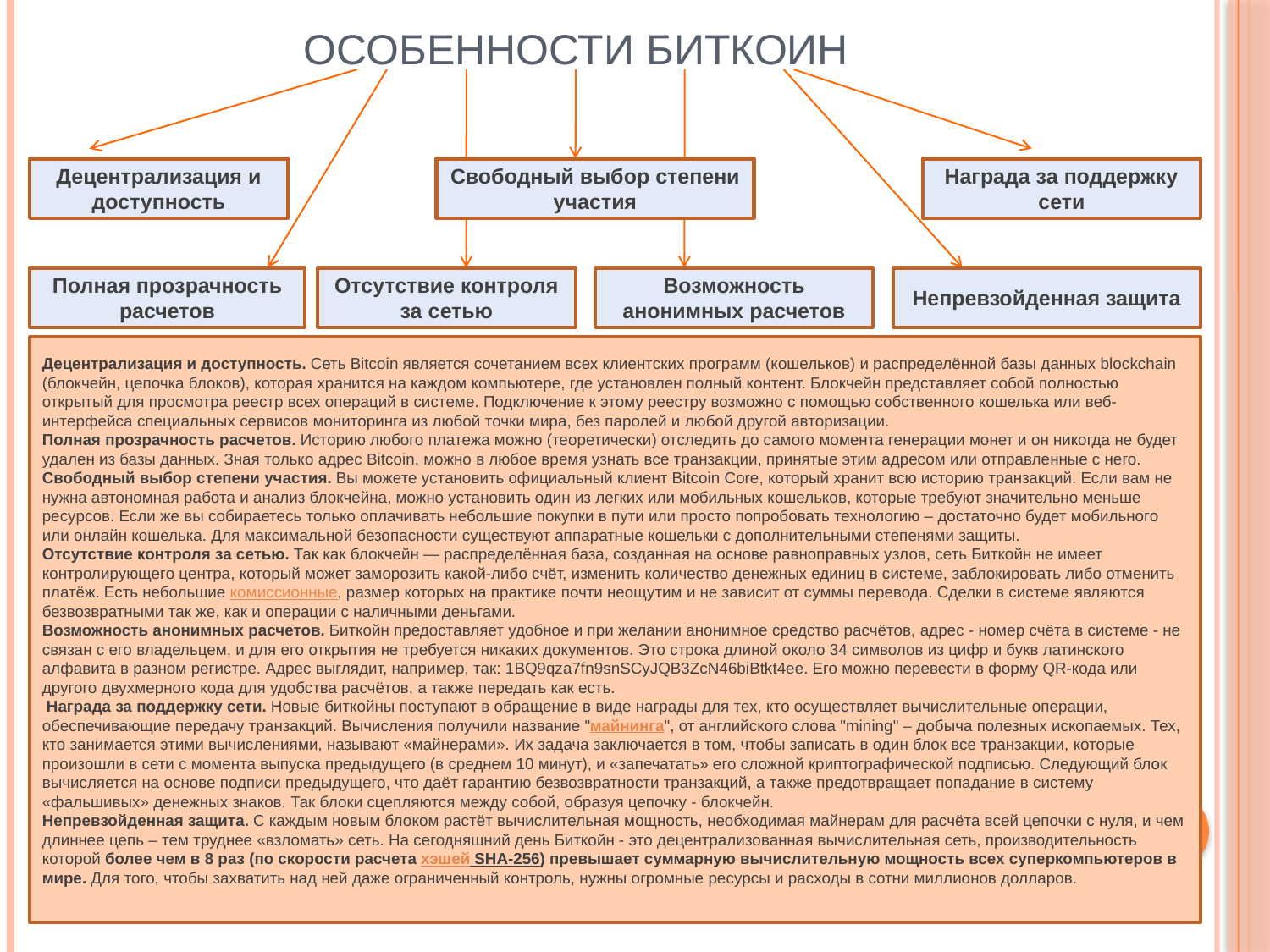

# Особенности биткоин
Децентрализация и доступность
Свободный выбор степени участия
Награда за поддержку сети
Полная прозрачность расчетов
Отсутствие контроля за сетью
Возможность анонимных расчетов
Непревзойденная защита
Децентрализация и доступность. Сеть Bitcoin является сочетанием всех клиентских программ (кошельков) и распределённой базы данных blockchain (блокчейн, цепочка блоков), которая хранится на каждом компьютере, где установлен полный контент. Блокчейн представляет собой полностью открытый для просмотра реестр всех операций в системе. Подключение к этому реестру возможно с помощью собственного кошелька или веб-интерфейса специальных сервисов мониторинга из любой точки мира, без паролей и любой другой авторизации.
Полная прозрачность расчетов. Историю любого платежа можно (теоретически) отследить до самого момента генерации монет и он никогда не будет удален из базы данных. Зная только адрес Bitcoin, можно в любое время узнать все транзакции, принятые этим адресом или отправленные с него.
Свободный выбор степени участия. Вы можете установить официальный клиент Bitcoin Core, который хранит всю историю транзакций. Если вам не нужна автономная работа и анализ блокчейна, можно установить один из легких или мобильных кошельков, которые требуют значительно меньше ресурсов. Если же вы собираетесь только оплачивать небольшие покупки в пути или просто попробовать технологию – достаточно будет мобильного или онлайн кошелька. Для максимальной безопасности существуют аппаратные кошельки с дополнительными степенями защиты.
Отсутствие контроля за сетью. Так как блокчейн — распределённая база, созданная на основе равноправных узлов, сеть Биткойн не имеет контролирующего центра, который может заморозить какой-либо счёт, изменить количество денежных единиц в системе, заблокировать либо отменить платёж. Есть небольшие комиссионные, размер которых на практике почти неощутим и не зависит от суммы перевода. Сделки в системе являются безвозвратными так же, как и операции с наличными деньгами.
Возможность анонимных расчетов. Биткойн предоставляет удобное и при желании анонимное средство расчётов, адрес - номер счёта в системе - не связан с его владельцем, и для его открытия не требуется никаких документов. Это строка длиной около 34 символов из цифр и букв латинского алфавита в разном регистре. Адрес выглядит, например, так: 1BQ9qza7fn9snSCyJQB3ZcN46biBtkt4ee. Его можно перевести в форму QR-кода или другого двухмерного кода для удобства расчётов, а также передать как есть.
 Награда за поддержку сети. Новые биткойны поступают в обращение в виде награды для тех, кто осуществляет вычислительные операции, обеспечивающие передачу транзакций. Вычисления получили название "майнинга", от английского слова "mining" – добыча полезных ископаемых. Тех, кто занимается этими вычислениями, называют «майнерами». Их задача заключается в том, чтобы записать в один блок все транзакции, которые произошли в сети с момента выпуска предыдущего (в среднем 10 минут), и «запечатать» его сложной криптографической подписью. Следующий блок вычисляется на основе подписи предыдущего, что даёт гарантию безвозвратности транзакций, а также предотвращает попадание в систему «фальшивых» денежных знаков. Так блоки сцепляются между собой, образуя цепочку - блокчейн.
Непревзойденная защита. С каждым новым блоком растёт вычислительная мощность, необходимая майнерам для расчёта всей цепочки с нуля, и чем длиннее цепь – тем труднее «взломать» сеть. На сегодняшний день Биткойн - это децентрализованная вычислительная сеть, производительность которой более чем в 8 раз (по скорости расчета хэшей SHA-256) превышает суммарную вычислительную мощность всех суперкомпьютеров в мире. Для того, чтобы захватить над ней даже ограниченный контроль, нужны огромные ресурсы и расходы в сотни миллионов долларов.